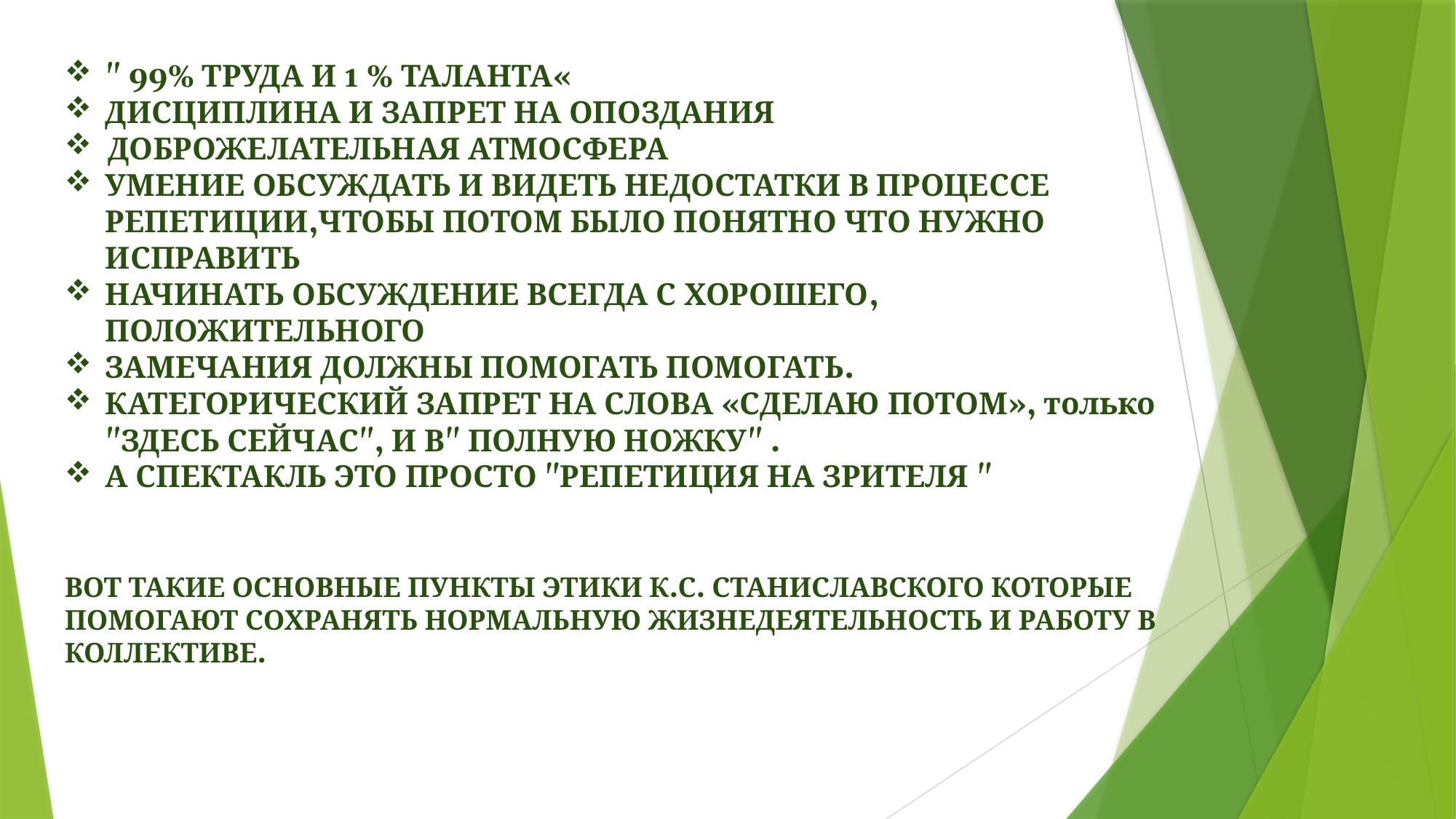

" 99% ТРУДА И 1 % ТАЛАНТА«
ДИСЦИПЛИНА И ЗАПРЕТ НА ОПОЗДАНИЯ
  ДОБРОЖЕЛАТЕЛЬНАЯ АТМОСФЕРА
УМЕНИЕ ОБСУЖДАТЬ И ВИДЕТЬ НЕДОСТАТКИ В ПРОЦЕССЕ РЕПЕТИЦИИ,ЧТОБЫ ПОТОМ БЫЛО ПОНЯТНО ЧТО НУЖНО ИСПРАВИТЬ
НАЧИНАТЬ ОБСУЖДЕНИЕ ВСЕГДА С ХОРОШЕГО, ПОЛОЖИТЕЛЬНОГО
ЗАМЕЧАНИЯ ДОЛЖНЫ ПОМОГАТЬ ПОМОГАТЬ.
КАТЕГОРИЧЕСКИЙ ЗАПРЕТ НА СЛОВА «СДЕЛАЮ ПОТОМ», только "ЗДЕСЬ СЕЙЧАС", И В" ПОЛНУЮ НОЖКУ" .
А СПЕКТАКЛЬ ЭТО ПРОСТО "РЕПЕТИЦИЯ НА ЗРИТЕЛЯ "

ВОТ ТАКИЕ ОСНОВНЫЕ ПУНКТЫ ЭТИКИ К.С. СТАНИСЛАВСКОГО КОТОРЫЕ ПОМОГАЮТ СОХРАНЯТЬ НОРМАЛЬНУЮ ЖИЗНЕДЕЯТЕЛЬНОСТЬ И РАБОТУ В КОЛЛЕКТИВЕ.